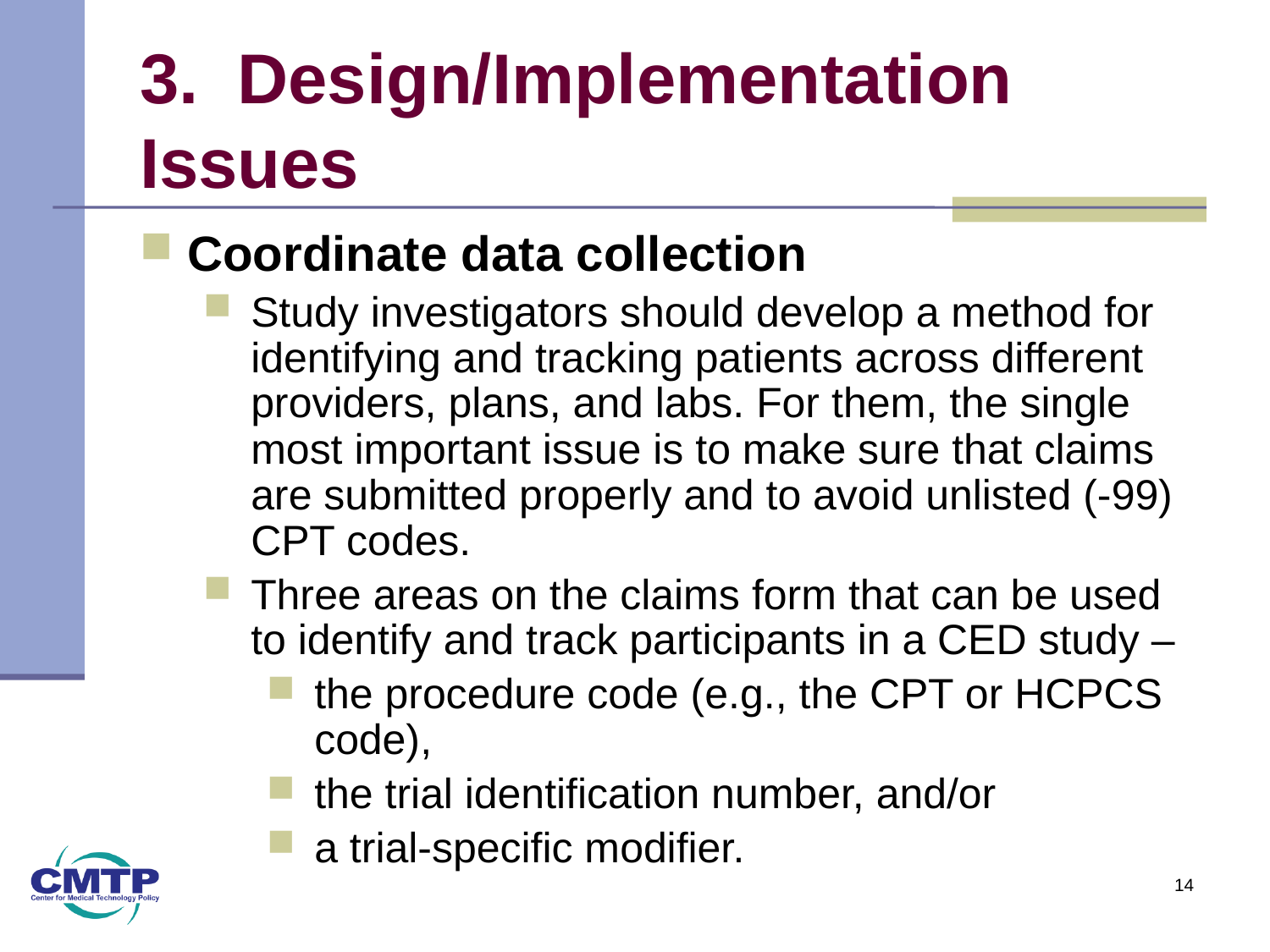

# 3.  Design/Implementation Issues
Coordinate data collection
Study investigators should develop a method for identifying and tracking patients across different providers, plans, and labs. For them, the single most important issue is to make sure that claims are submitted properly and to avoid unlisted (-99) CPT codes.
Three areas on the claims form that can be used to identify and track participants in a CED study –
the procedure code (e.g., the CPT or HCPCS code),
the trial identification number, and/or
a trial-specific modifier.

14